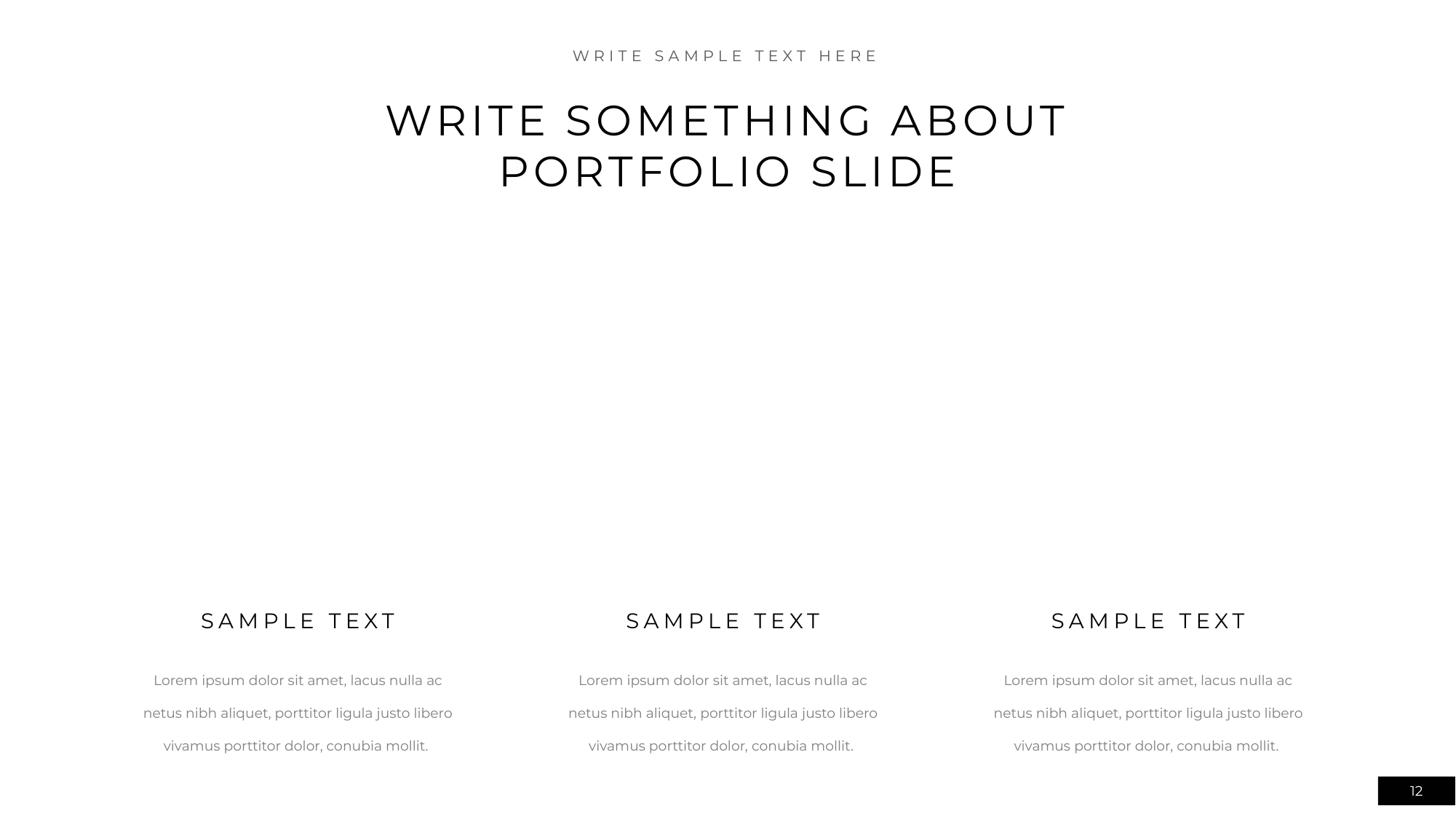

WRITE SAMPLE TEXT HERE
WRITE SOMETHING ABOUT PORTFOLIO SLIDE

SAMPLE TEXT
SAMPLE TEXT
SAMPLE TEXT
Lorem ipsum dolor sit amet, lacus nulla ac netus nibh aliquet, porttitor ligula justo libero vivamus porttitor dolor, conubia mollit.
Lorem ipsum dolor sit amet, lacus nulla ac netus nibh aliquet, porttitor ligula justo libero vivamus porttitor dolor, conubia mollit.
Lorem ipsum dolor sit amet, lacus nulla ac netus nibh aliquet, porttitor ligula justo libero vivamus porttitor dolor, conubia mollit.

12